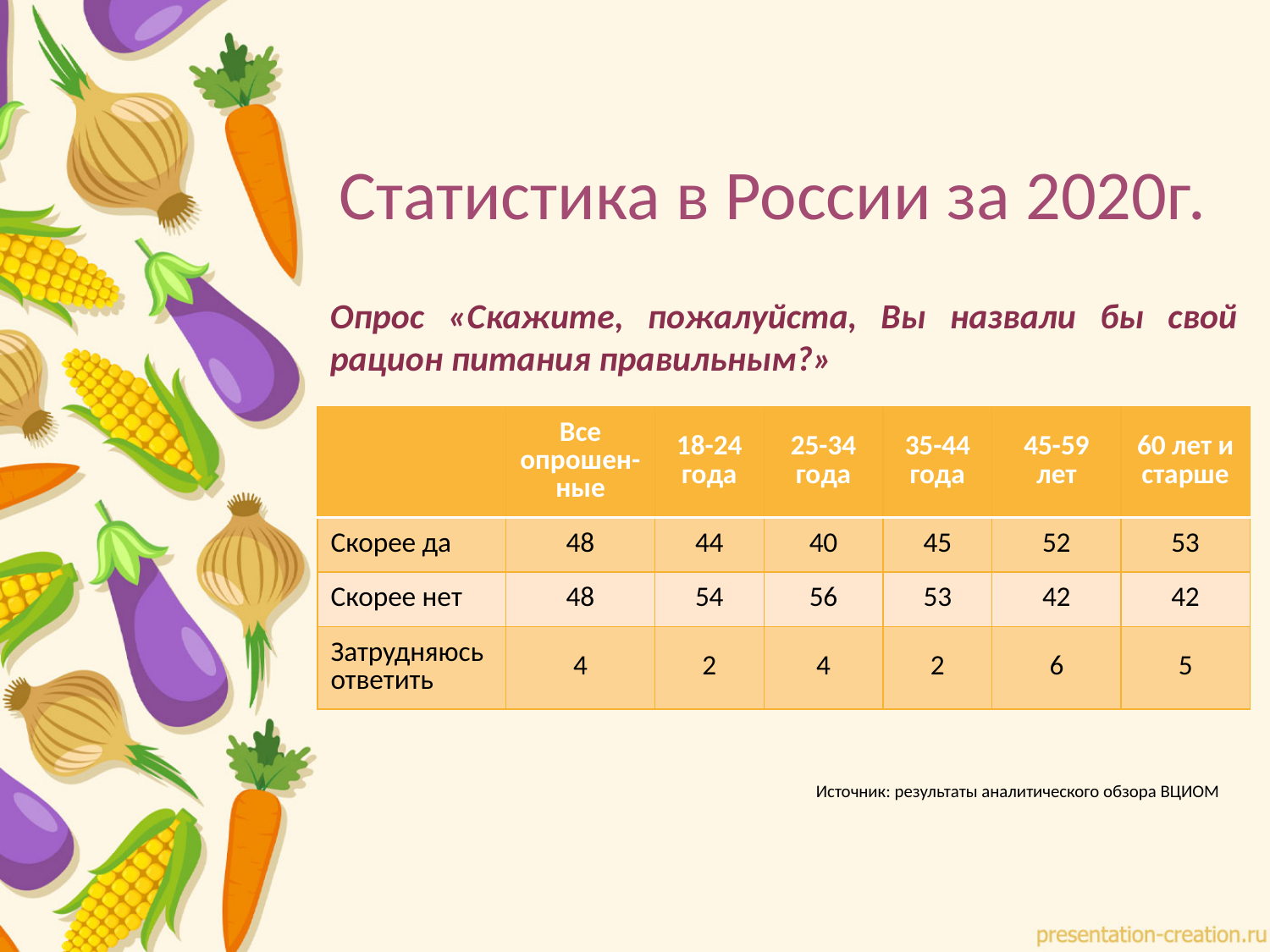

# Статистика в России за 2020г.
Опрос «Скажите, пожалуйста, Вы назвали бы свой рацион питания правильным?»
|  | Все опрошен-ные | 18-24 года | 25-34 года | 35-44 года | 45-59 лет | 60 лет и старше |
| --- | --- | --- | --- | --- | --- | --- |
| Скорее да | 48 | 44 | 40 | 45 | 52 | 53 |
| Скорее нет | 48 | 54 | 56 | 53 | 42 | 42 |
| Затрудняюсь ответить | 4 | 2 | 4 | 2 | 6 | 5 |
Источник: результаты аналитического обзора ВЦИОМ